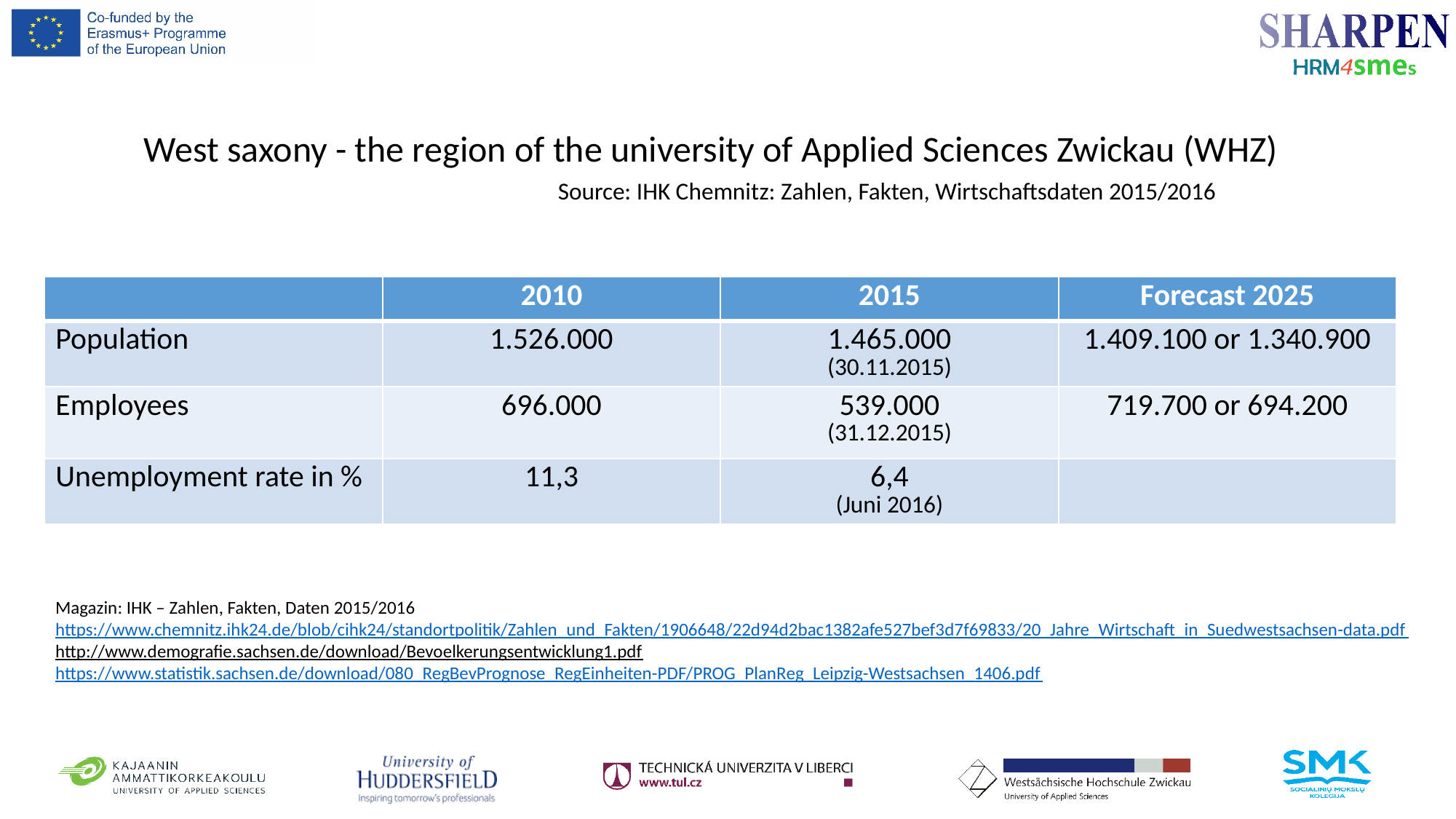

West saxony - the region of the university of Applied Sciences Zwickau (WHZ)
Source: IHK Chemnitz: Zahlen, Fakten, Wirtschaftsdaten 2015/2016
|  | 2010 | 2015 | Forecast 2025 |
| --- | --- | --- | --- |
| Population | 1.526.000 | 1.465.000 (30.11.2015) | 1.409.100 or 1.340.900 |
| Employees | 696.000 | 539.000 (31.12.2015) | 719.700 or 694.200 |
| Unemployment rate in % | 11,3 | 6,4 (Juni 2016) |  |
Magazin: IHK – Zahlen, Fakten, Daten 2015/2016
https://www.chemnitz.ihk24.de/blob/cihk24/standortpolitik/Zahlen_und_Fakten/1906648/22d94d2bac1382afe527bef3d7f69833/20_Jahre_Wirtschaft_in_Suedwestsachsen-data.pdf
http://www.demografie.sachsen.de/download/Bevoelkerungsentwicklung1.pdf
https://www.statistik.sachsen.de/download/080_RegBevPrognose_RegEinheiten-PDF/PROG_PlanReg_Leipzig-Westsachsen_1406.pdf